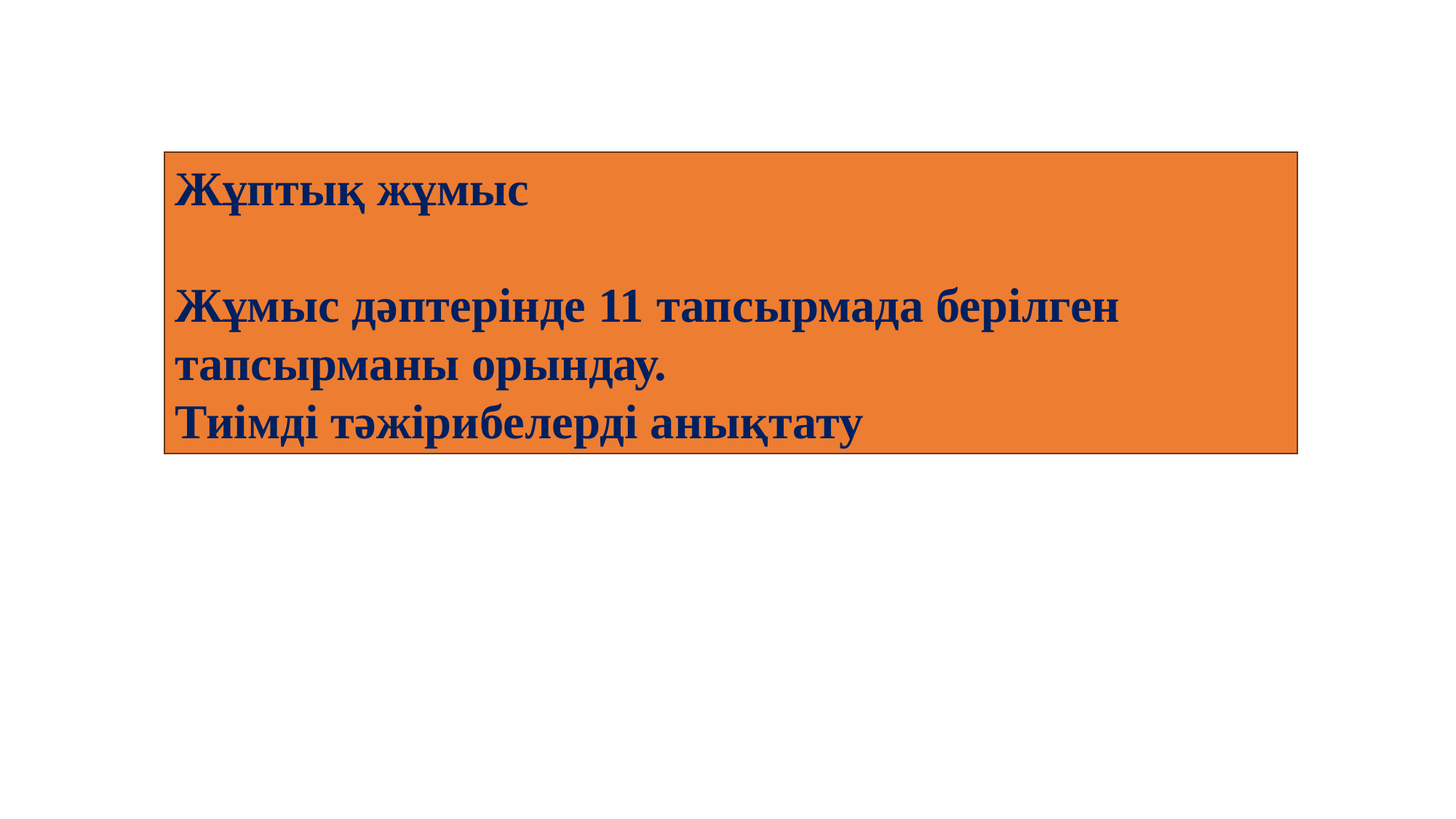

Жұптық жұмыс

Жұмыс дәптерінде 11 тапсырмада берілген тапсырманы орындау.
Тиімді тәжірибелерді анықтату